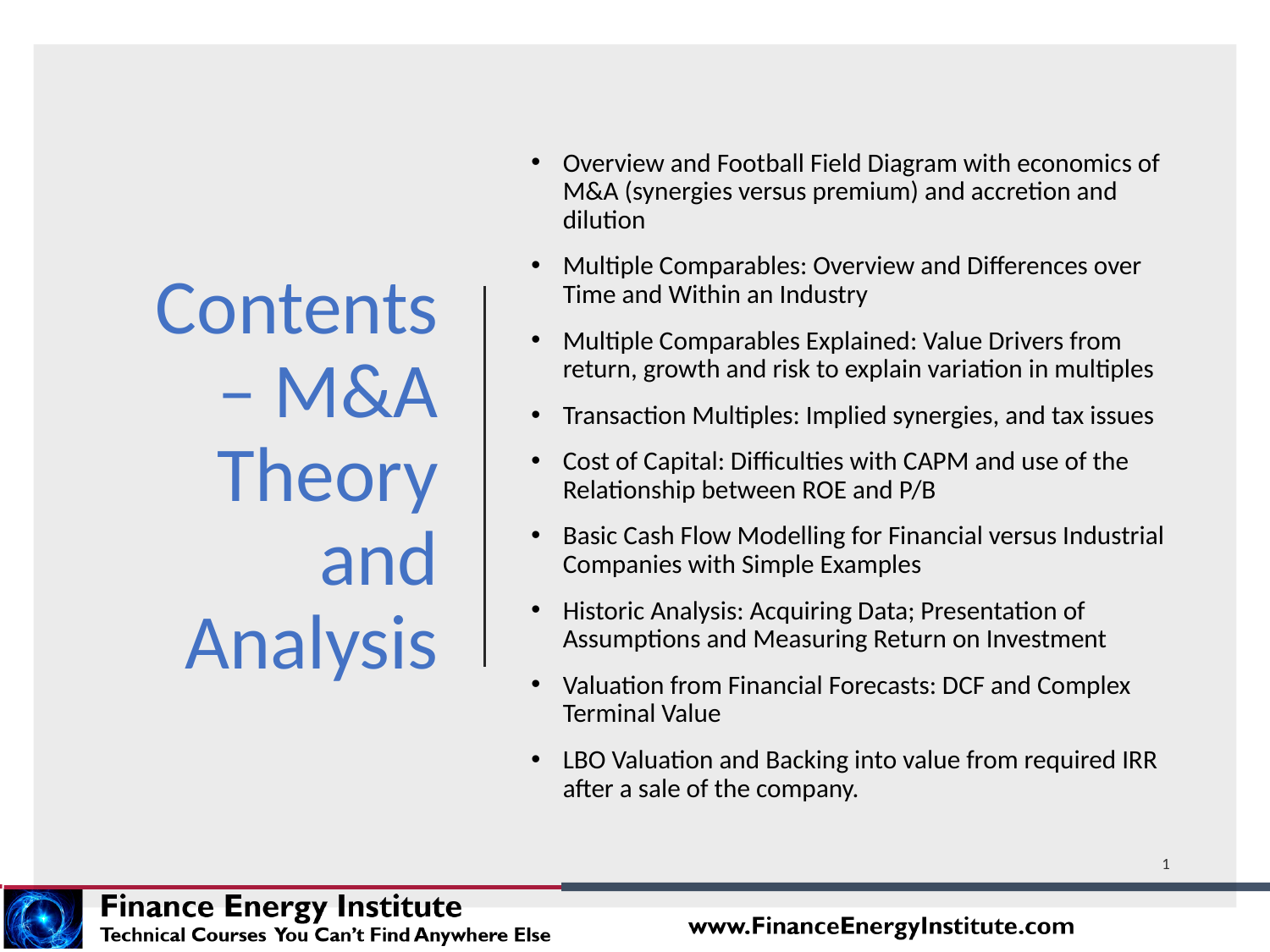

# Contents – M&A Theory and Analysis
Overview and Football Field Diagram with economics of M&A (synergies versus premium) and accretion and dilution
Multiple Comparables: Overview and Differences over Time and Within an Industry
Multiple Comparables Explained: Value Drivers from return, growth and risk to explain variation in multiples
Transaction Multiples: Implied synergies, and tax issues
Cost of Capital: Difficulties with CAPM and use of the Relationship between ROE and P/B
Basic Cash Flow Modelling for Financial versus Industrial Companies with Simple Examples
Historic Analysis: Acquiring Data; Presentation of Assumptions and Measuring Return on Investment
Valuation from Financial Forecasts: DCF and Complex Terminal Value
LBO Valuation and Backing into value from required IRR after a sale of the company.
1